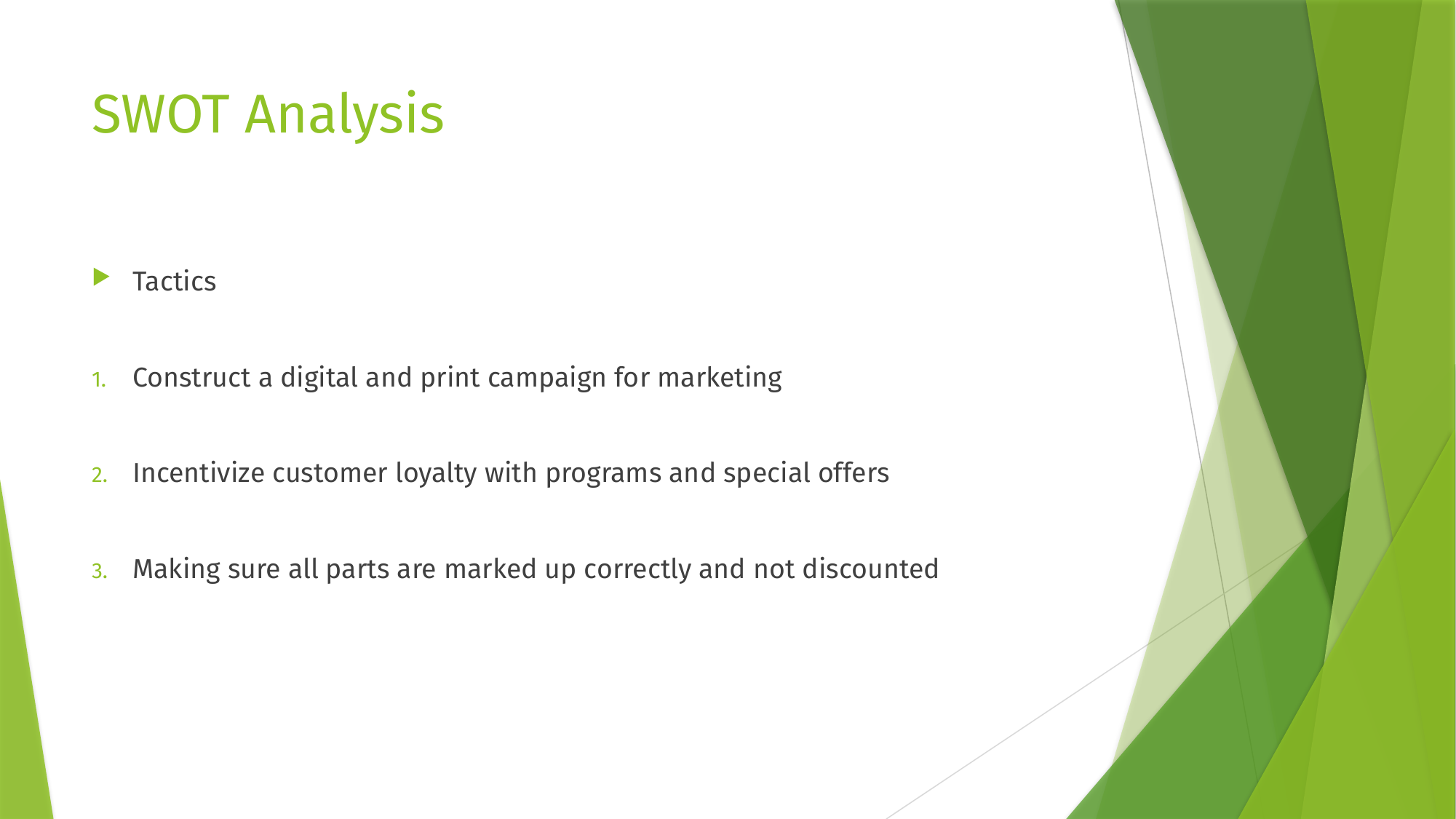

# SWOT Analysis
Tactics

Construct a digital and print campaign for marketing

Incentivize customer loyalty with programs and special offers

Making sure all parts are marked up correctly and not discounted